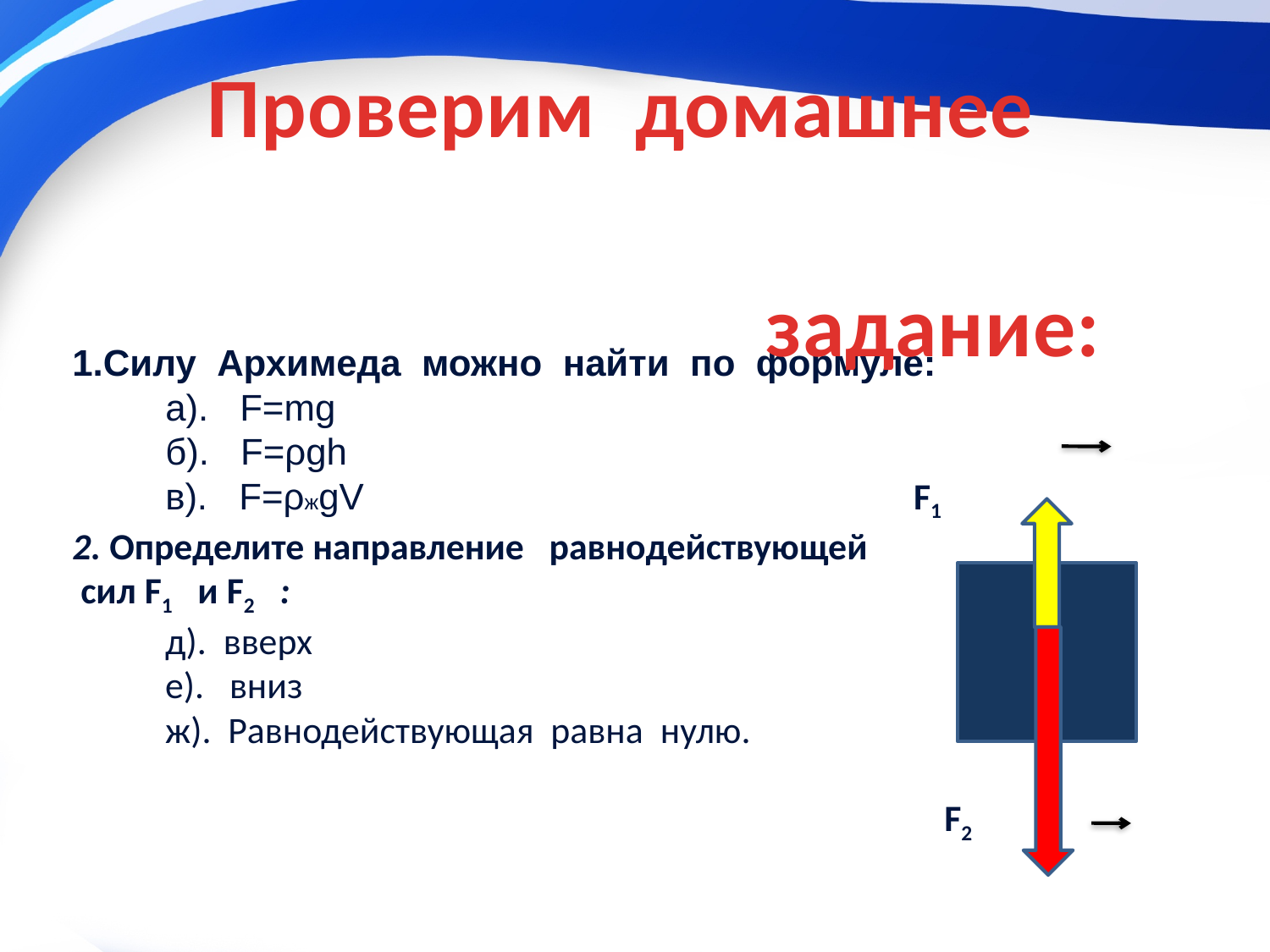

Проверим  домашнее
                                    задание:
# 1.Силу  Архимеда  можно  найти  по  формуле: а).   F=mg б).   F=ρgh в).   F=ρжgV                                                     F1 2. Определите направление   равнодействующей сил F1   и F2   : д).  вверх е).   вниз ж).  Равнодействующая  равна  нулю. F2